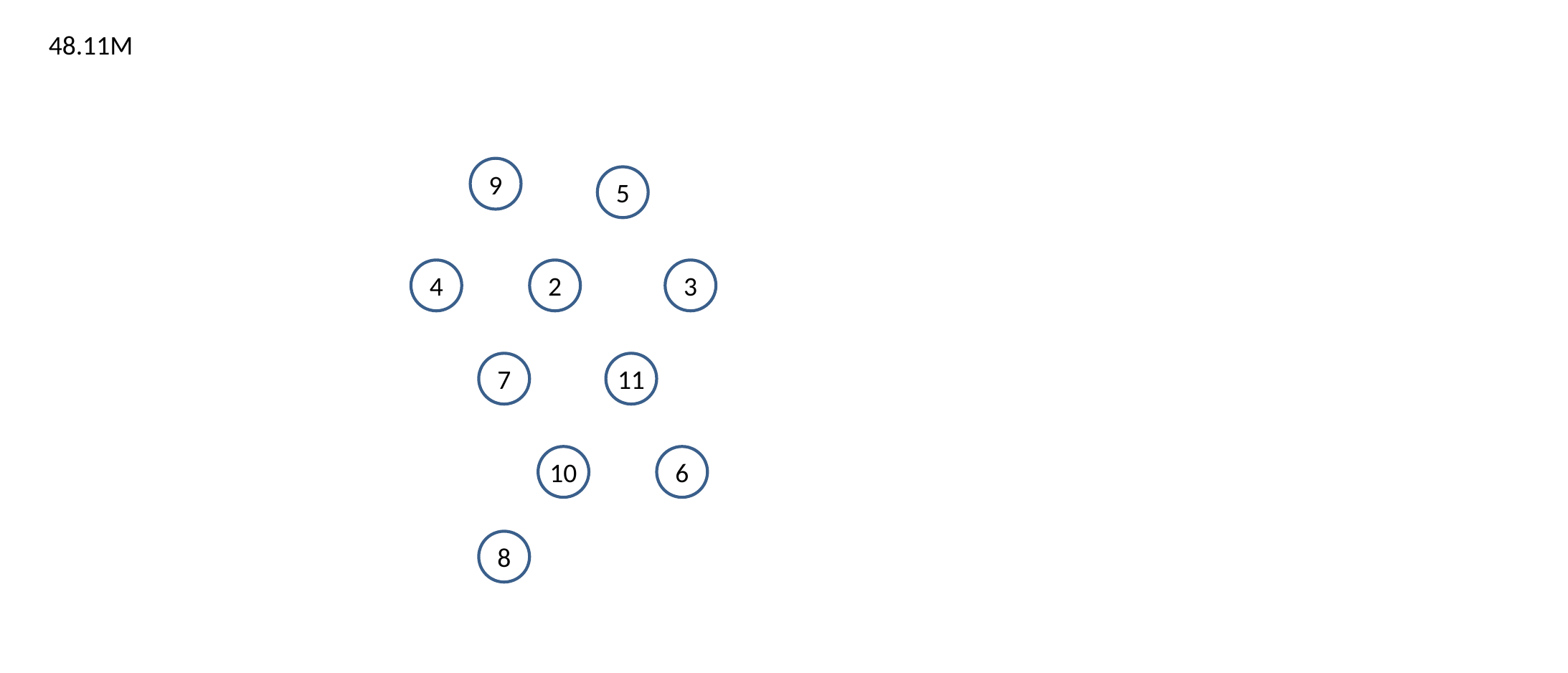

48.11M

9
5
4
2
3
7
11
10
6
8